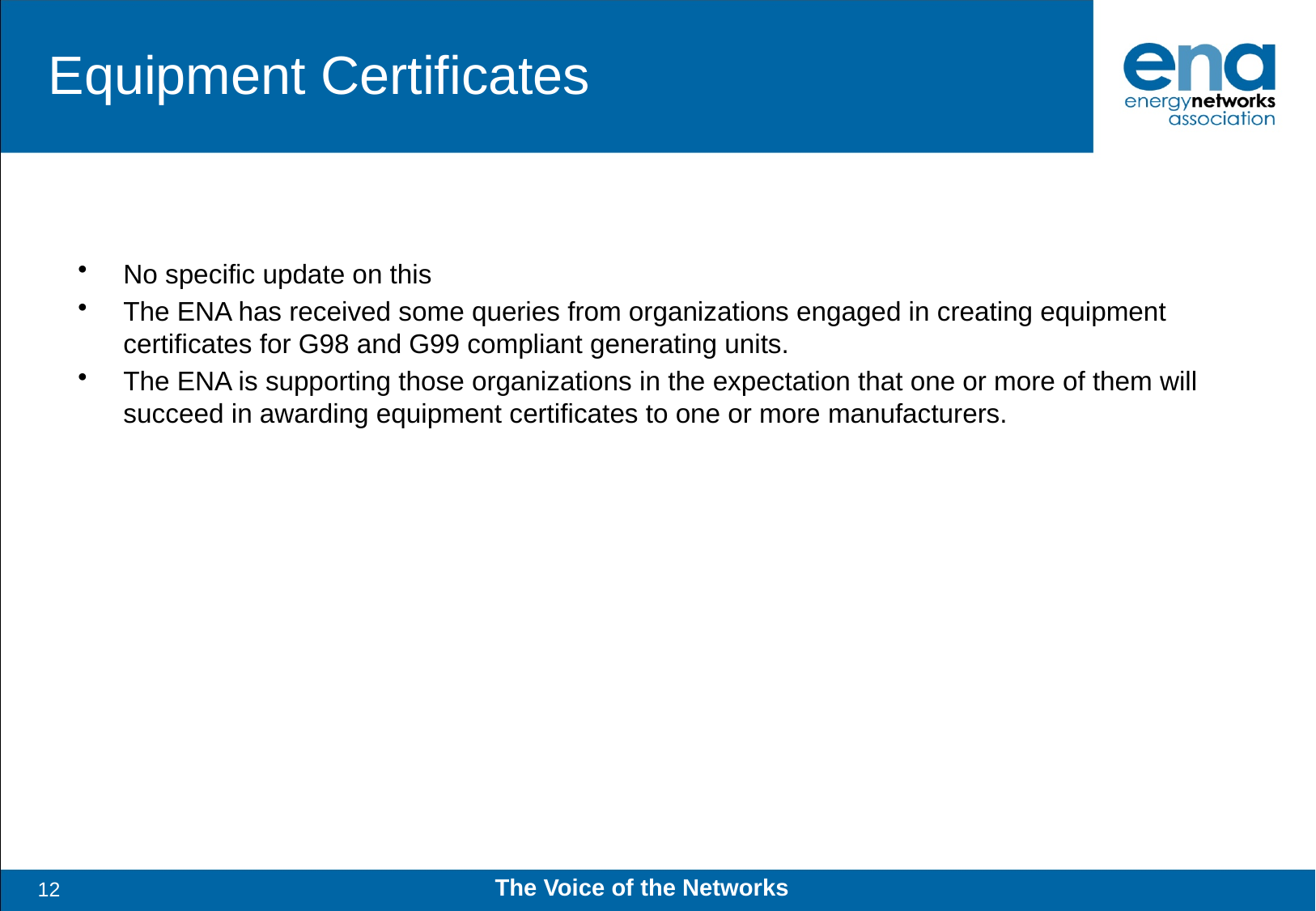

# Equipment Certificates

No specific update on this
The ENA has received some queries from organizations engaged in creating equipment certificates for G98 and G99 compliant generating units.
The ENA is supporting those organizations in the expectation that one or more of them will succeed in awarding equipment certificates to one or more manufacturers.